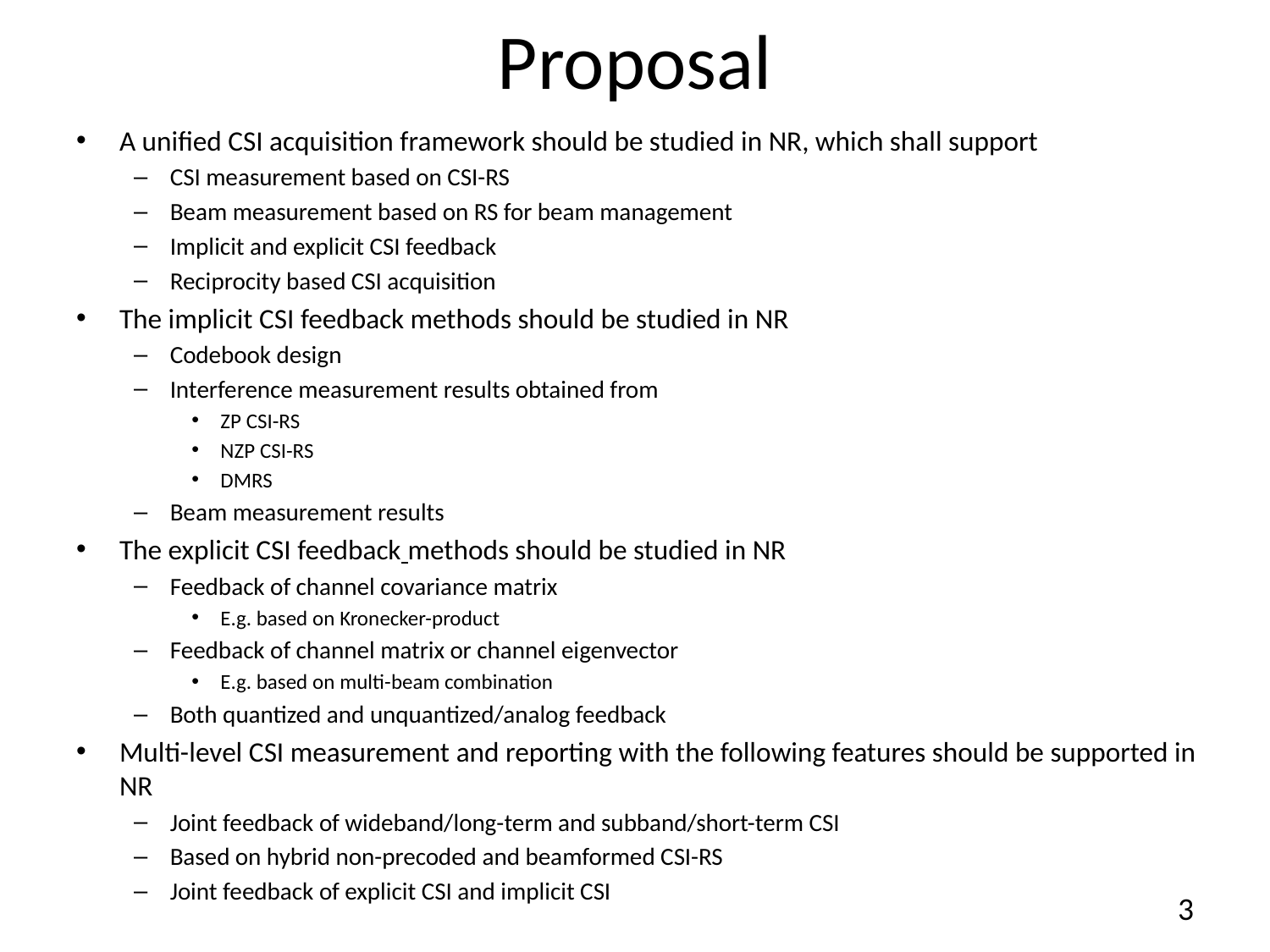

# Proposal
A unified CSI acquisition framework should be studied in NR, which shall support
CSI measurement based on CSI-RS
Beam measurement based on RS for beam management
Implicit and explicit CSI feedback
Reciprocity based CSI acquisition
The implicit CSI feedback methods should be studied in NR
Codebook design
Interference measurement results obtained from
ZP CSI-RS
NZP CSI-RS
DMRS
Beam measurement results
The explicit CSI feedback methods should be studied in NR
Feedback of channel covariance matrix
E.g. based on Kronecker-product
Feedback of channel matrix or channel eigenvector
E.g. based on multi-beam combination
Both quantized and unquantized/analog feedback
Multi-level CSI measurement and reporting with the following features should be supported in NR
Joint feedback of wideband/long-term and subband/short-term CSI
Based on hybrid non-precoded and beamformed CSI-RS
Joint feedback of explicit CSI and implicit CSI

3